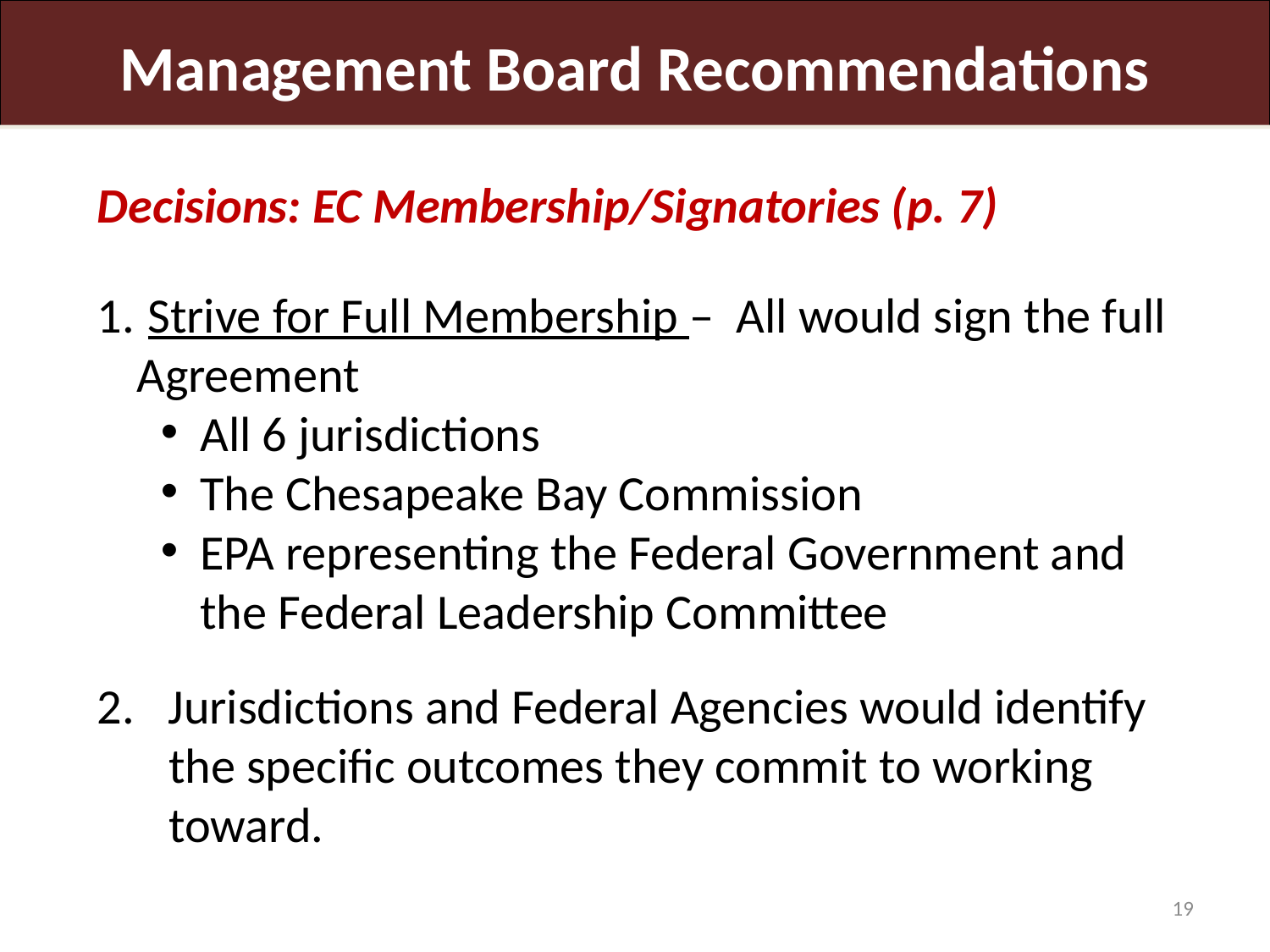

Management Board Recommendations

Decisions: EC Membership/Signatories (p. 7)

 Strive for Full Membership –  All would sign the full Agreement
All 6 jurisdictions
The Chesapeake Bay Commission
EPA representing the Federal Government and the Federal Leadership Committee

2.   Jurisdictions and Federal Agencies would identify the specific outcomes they commit to working toward.

19